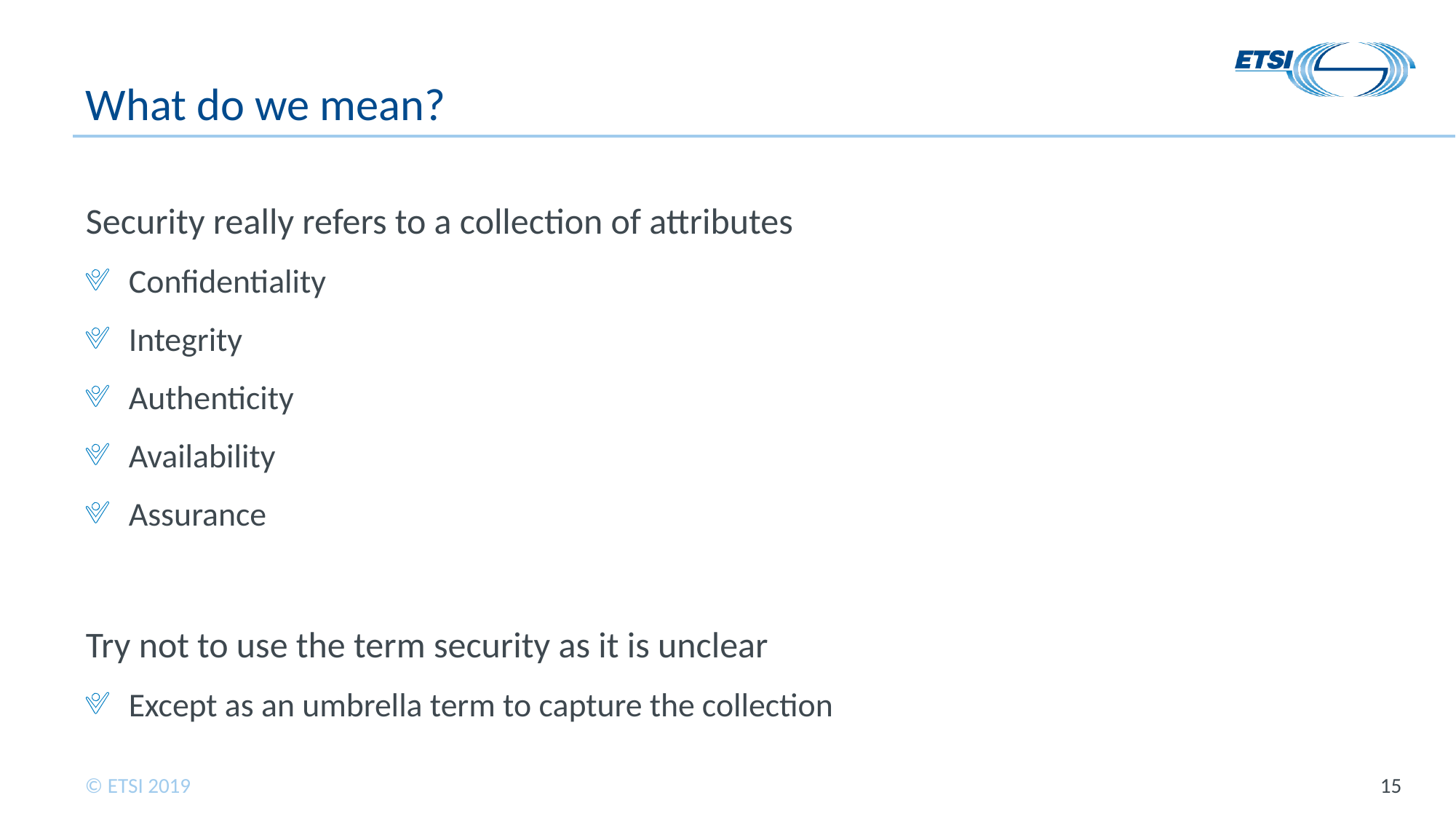

# What do we mean?
Security really refers to a collection of attributes
Confidentiality
Integrity
Authenticity
Availability
Assurance

Try not to use the term security as it is unclear
Except as an umbrella term to capture the collection